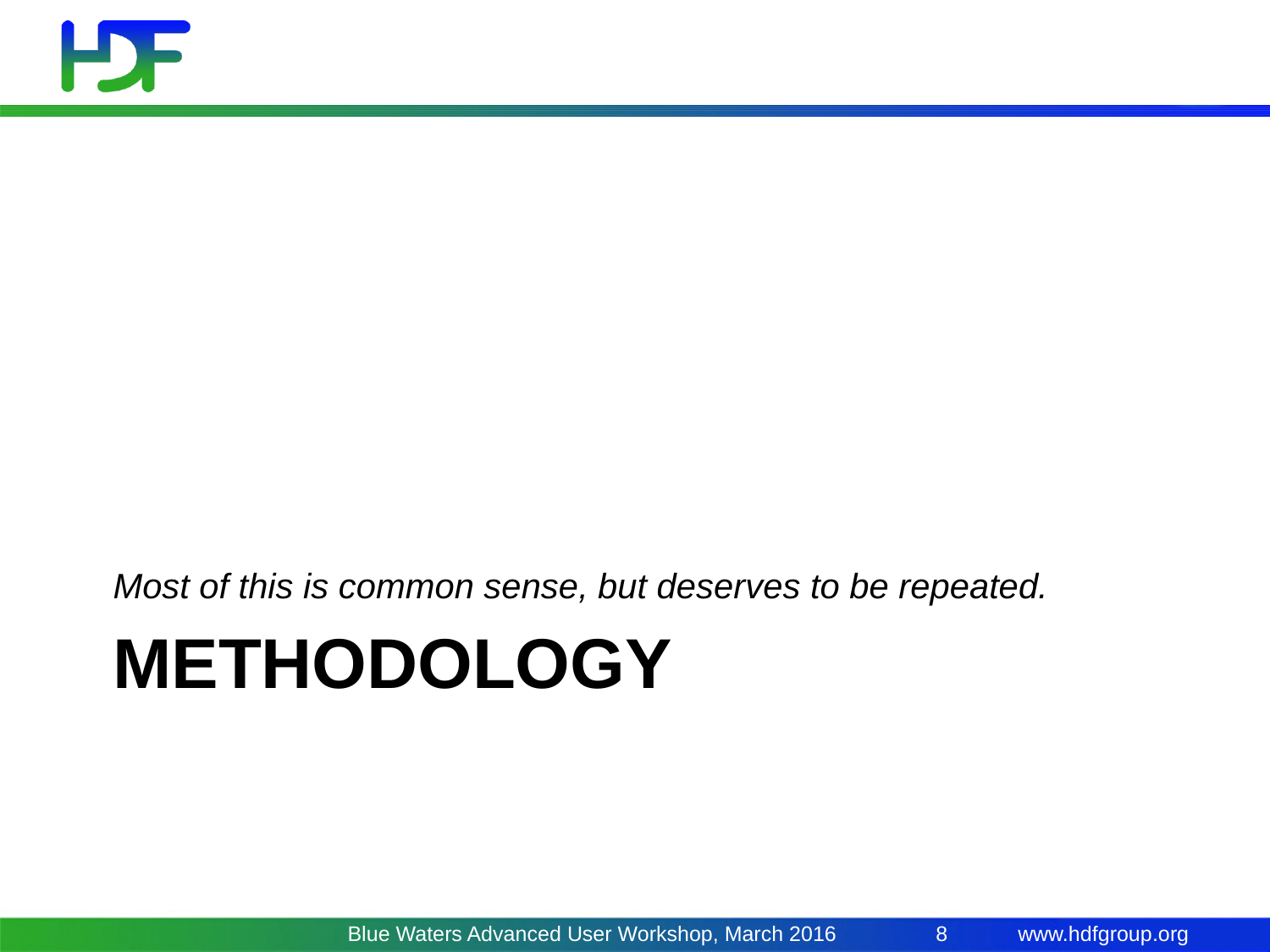

Most of this is common sense, but deserves to be repeated.
# Methodology
Blue Waters Advanced User Workshop, March 2016
8